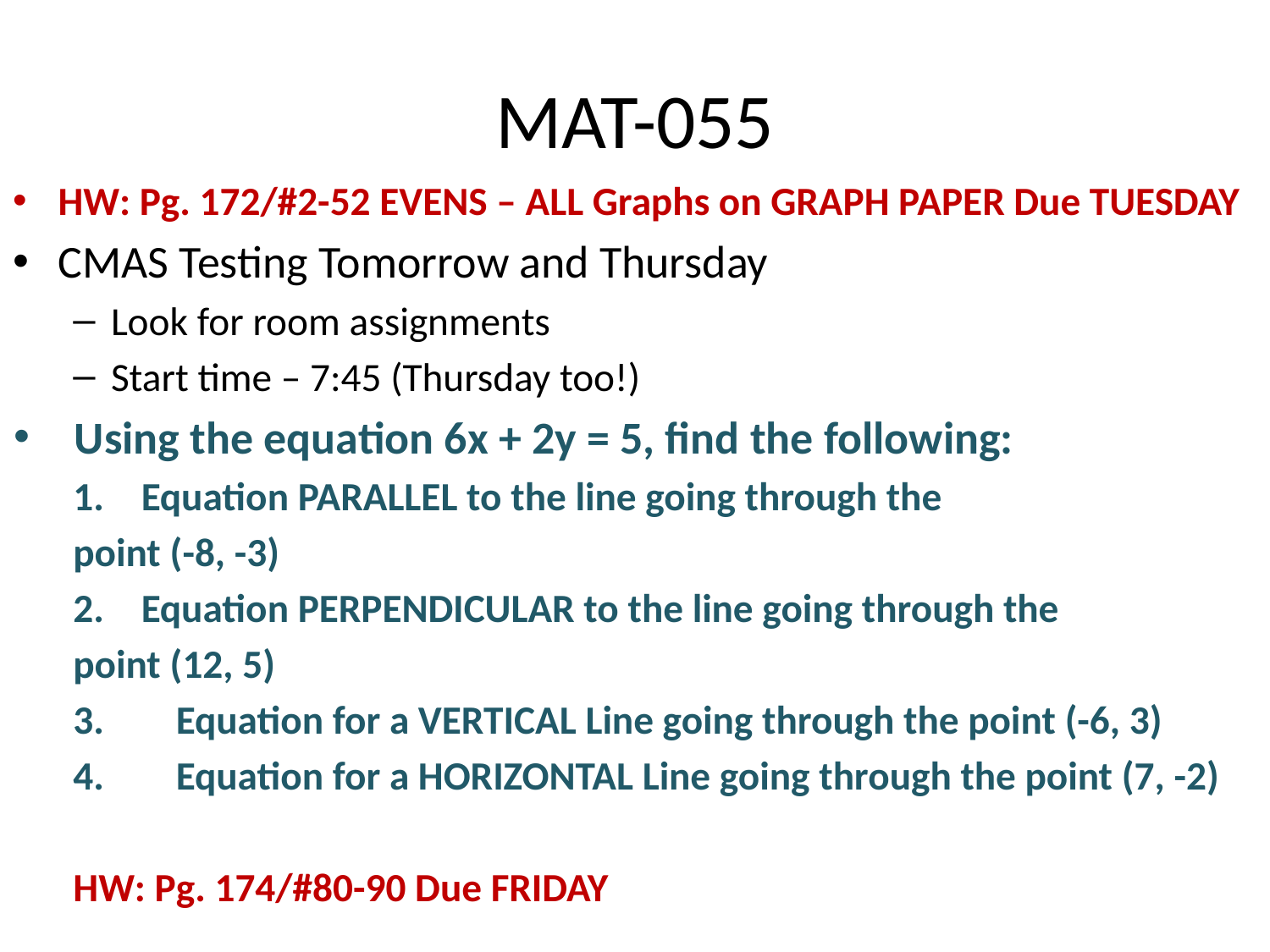

# MAT-055
HW: Pg. 172/#2-52 EVENS – ALL Graphs on GRAPH PAPER Due TUESDAY
CMAS Testing Tomorrow and Thursday
Look for room assignments
Start time – 7:45 (Thursday too!)
Using the equation 6x + 2y = 5, find the following:
Equation PARALLEL to the line going through the
	point (-8, -3)
Equation PERPENDICULAR to the line going through the
	point (12, 5)
3.	Equation for a VERTICAL Line going through the point (-6, 3)
4.	Equation for a HORIZONTAL Line going through the point (7, -2)

HW: Pg. 174/#80-90 Due FRIDAY